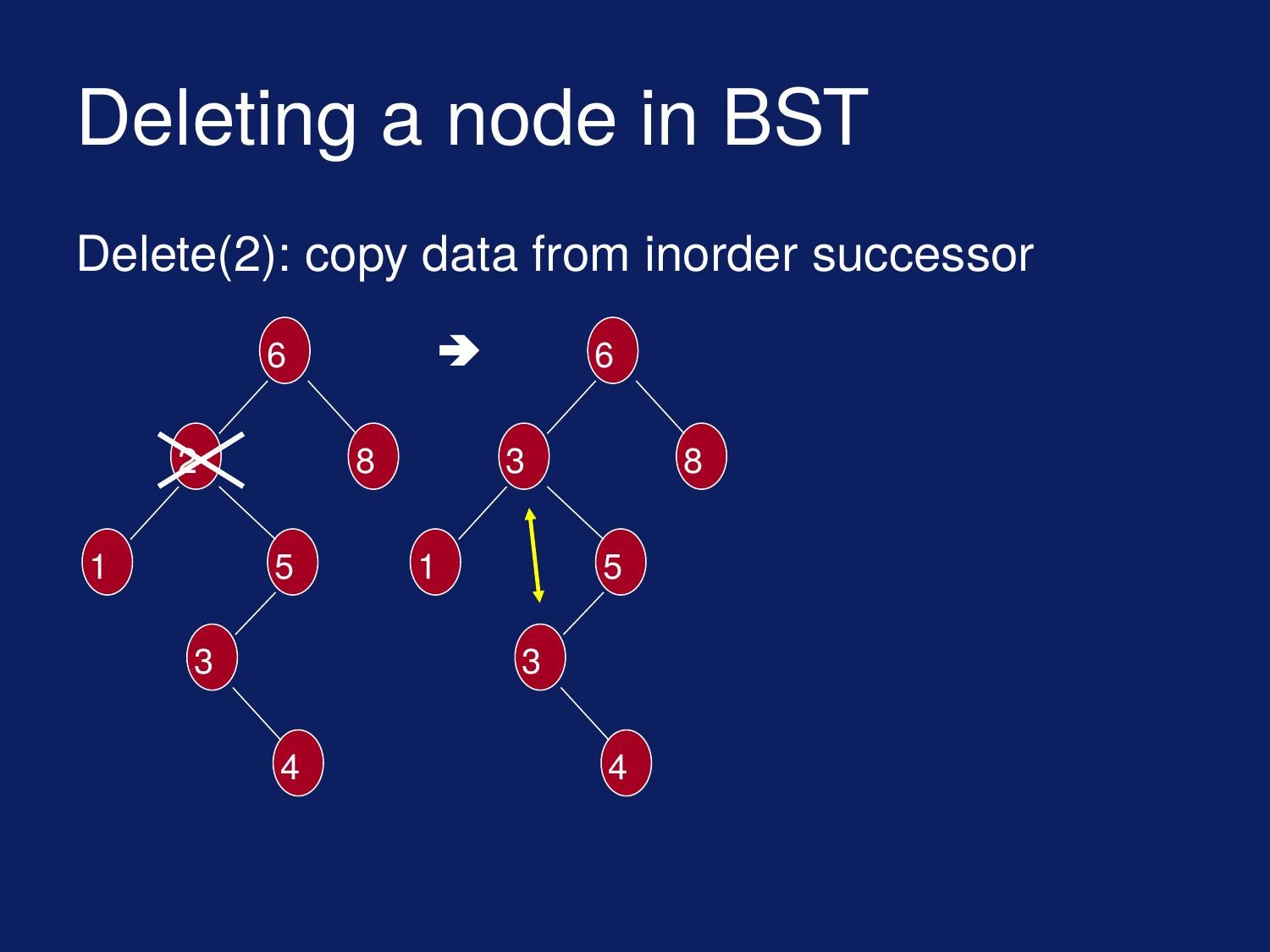

# Deleting a node in BST
Delete(2): copy data from inorder successor

6
🢂

6

2

8

3

8

1

5

1

5

3

3

4

4